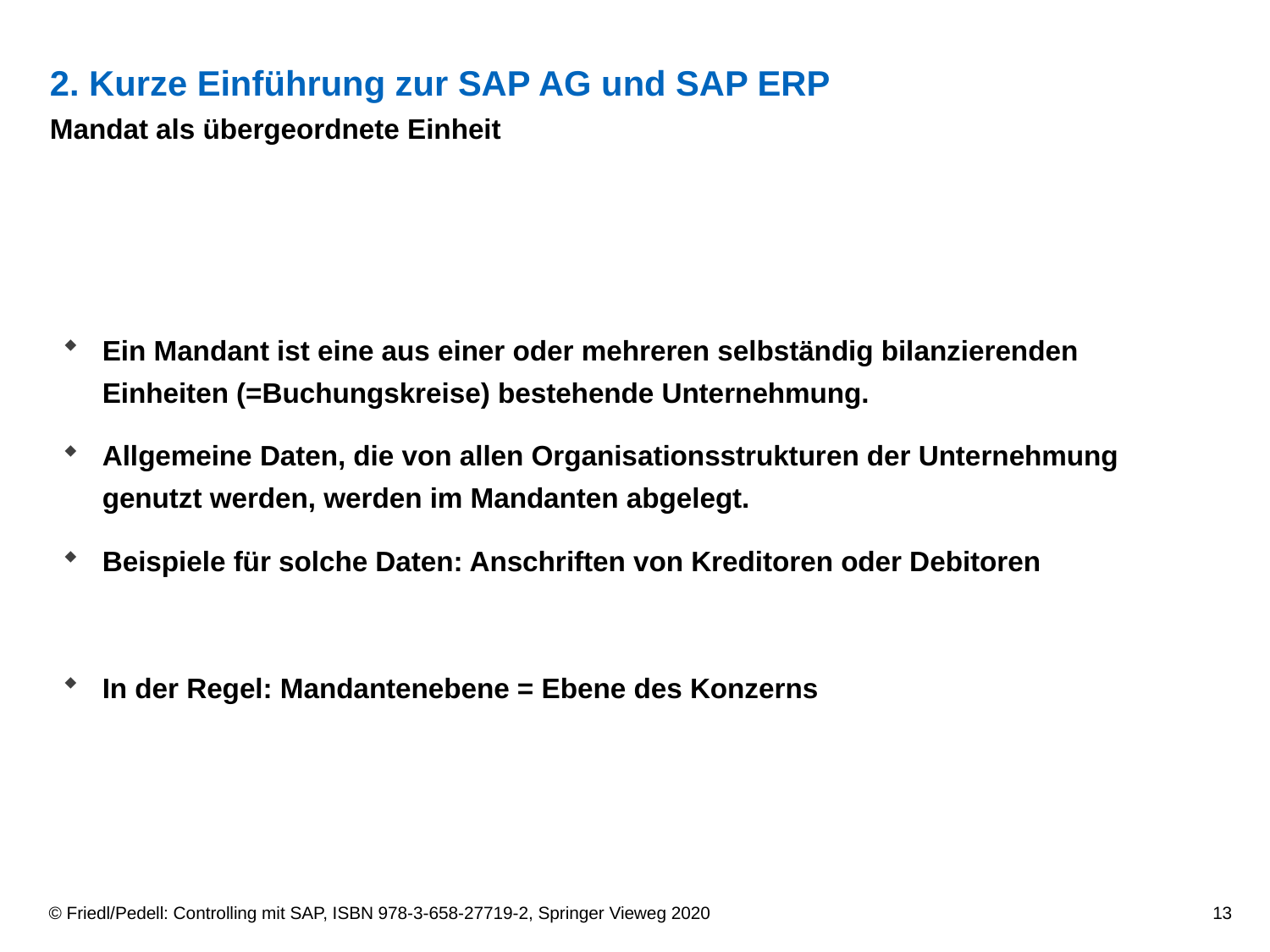

# 2. Kurze Einführung zur SAP AG und SAP ERP
Mandat als übergeordnete Einheit
Ein Mandant ist eine aus einer oder mehreren selbständig bilanzierenden Einheiten (=Buchungskreise) bestehende Unternehmung.
Allgemeine Daten, die von allen Organisationsstrukturen der Unternehmung genutzt werden, werden im Mandanten abgelegt.
Beispiele für solche Daten: Anschriften von Kreditoren oder Debitoren

In der Regel: Mandantenebene = Ebene des Konzerns
© Friedl/Pedell: Controlling mit SAP, ISBN 978-3-658-27719-2, Springer Vieweg 2020
13